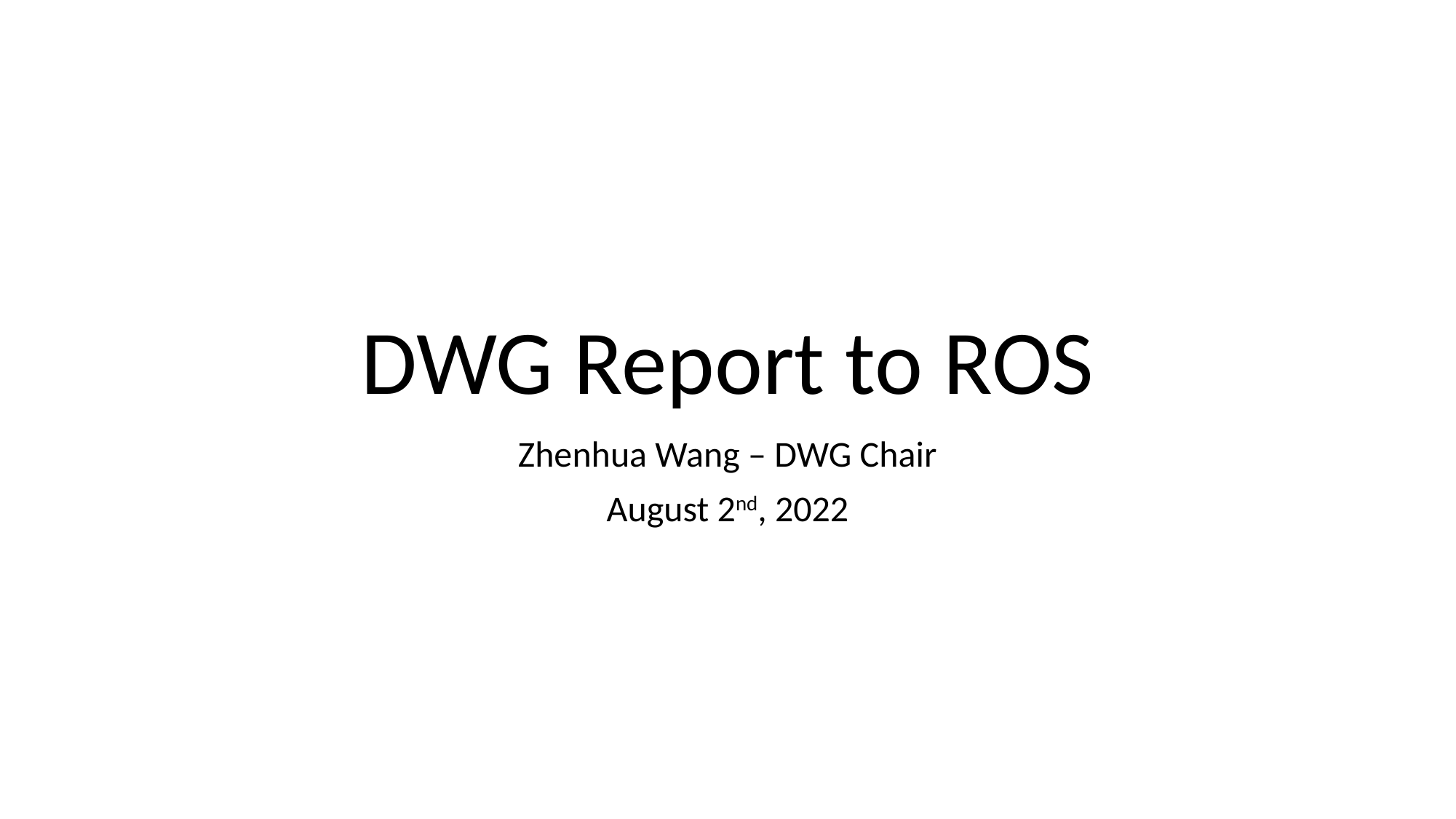

# DWG Report to ROS
Zhenhua Wang – DWG Chair
August 2nd, 2022